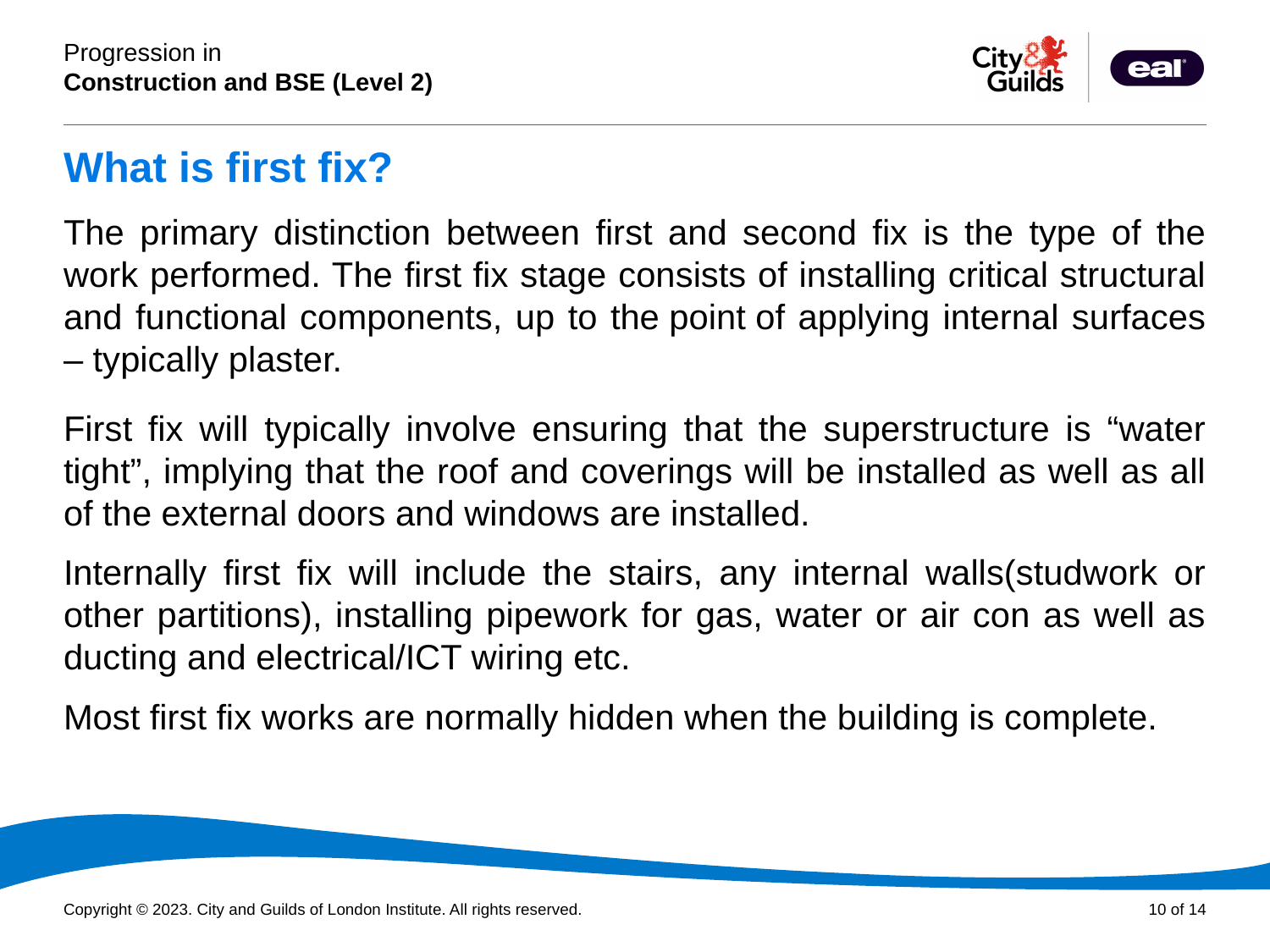

# What is first fix?
The primary distinction between first and second fix is the type of the work performed. The first fix stage consists of installing critical structural and functional components, up to the point of applying internal surfaces – typically plaster.
First fix will typically involve ensuring that the superstructure is “water tight”, implying that the roof and coverings will be installed as well as all of the external doors and windows are installed.
Internally first fix will include the stairs, any internal walls(studwork or other partitions), installing pipework for gas, water or air con as well as ducting and electrical/ICT wiring etc.
Most first fix works are normally hidden when the building is complete.